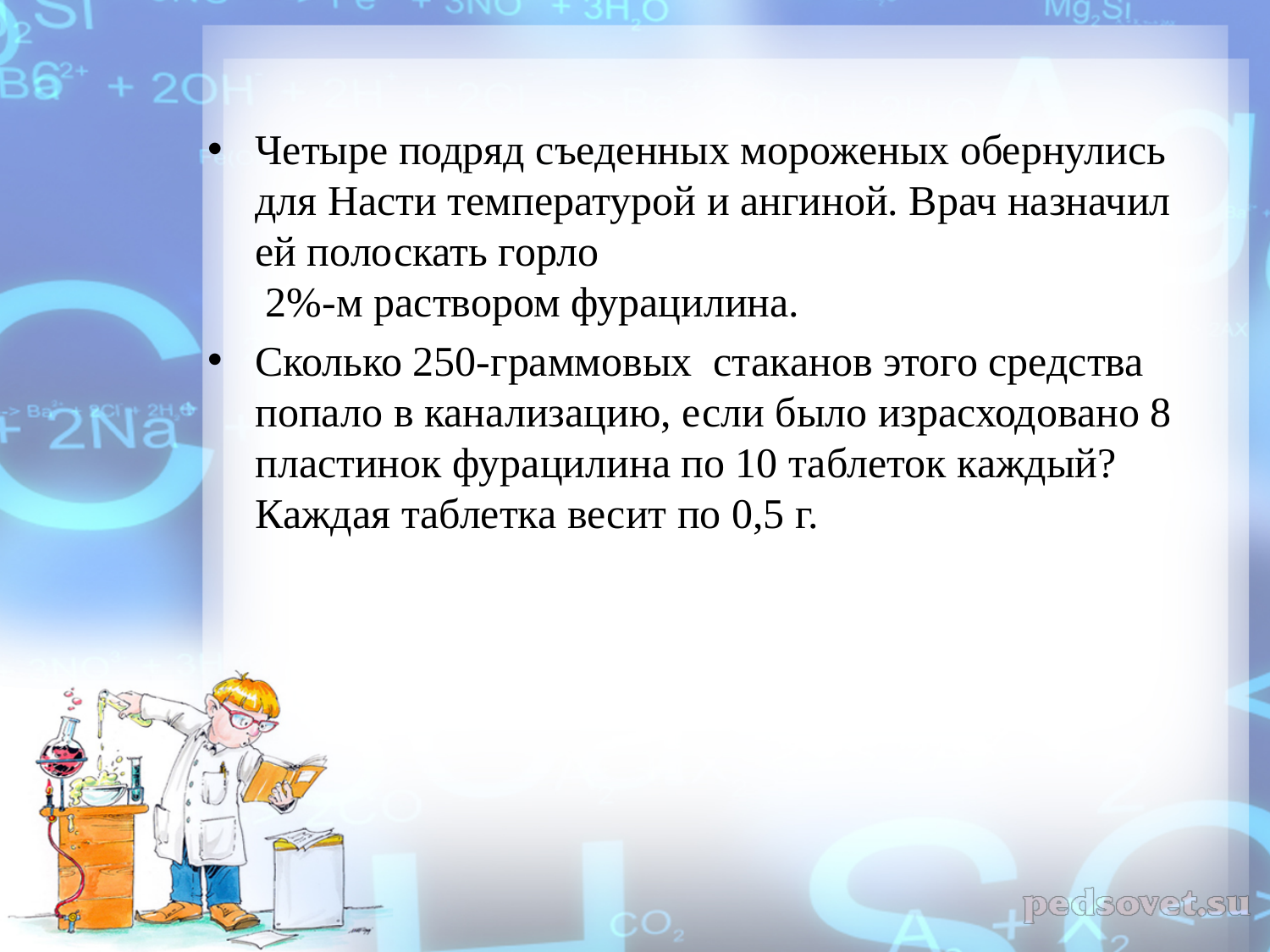

Четыре подряд съеденных мороженых обернулись для Насти температурой и ангиной. Врач назначил ей полоскать горло
 2%-м раствором фурацилина.
Сколько 250-граммовых  стаканов этого средства попало в канализацию, если было израсходовано 8 пластинок фурацилина по 10 таблеток каждый? Каждая таблетка весит по 0,5 г.